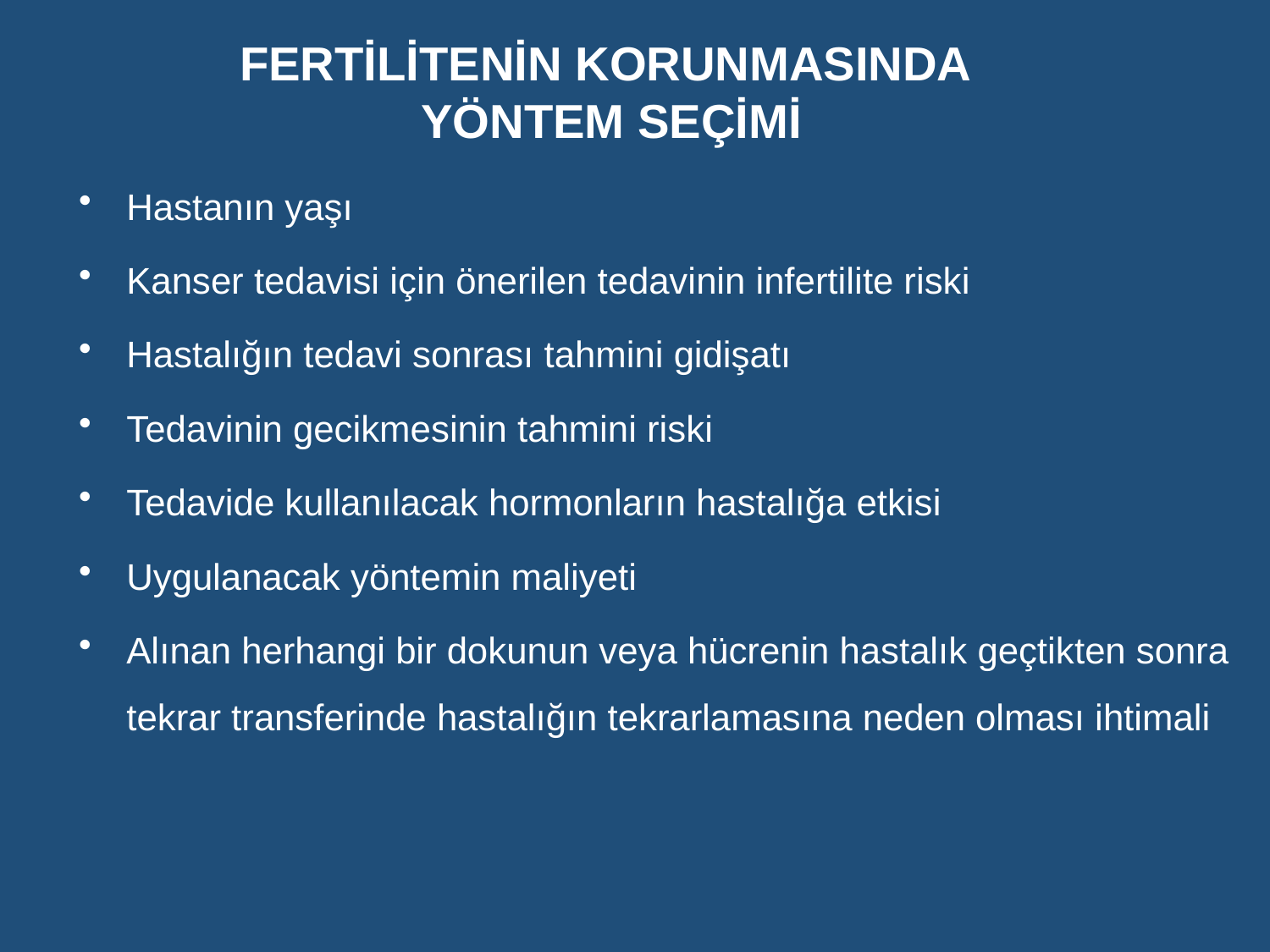

FERTİLİTENİN KORUNMASINDA
YÖNTEM SEÇİMİ
Hastanın yaşı
Kanser tedavisi için önerilen tedavinin infertilite riski
Hastalığın tedavi sonrası tahmini gidişatı
Tedavinin gecikmesinin tahmini riski
Tedavide kullanılacak hormonların hastalığa etkisi
Uygulanacak yöntemin maliyeti
Alınan herhangi bir dokunun veya hücrenin hastalık geçtikten sonra tekrar transferinde hastalığın tekrarlamasına neden olması ihtimali